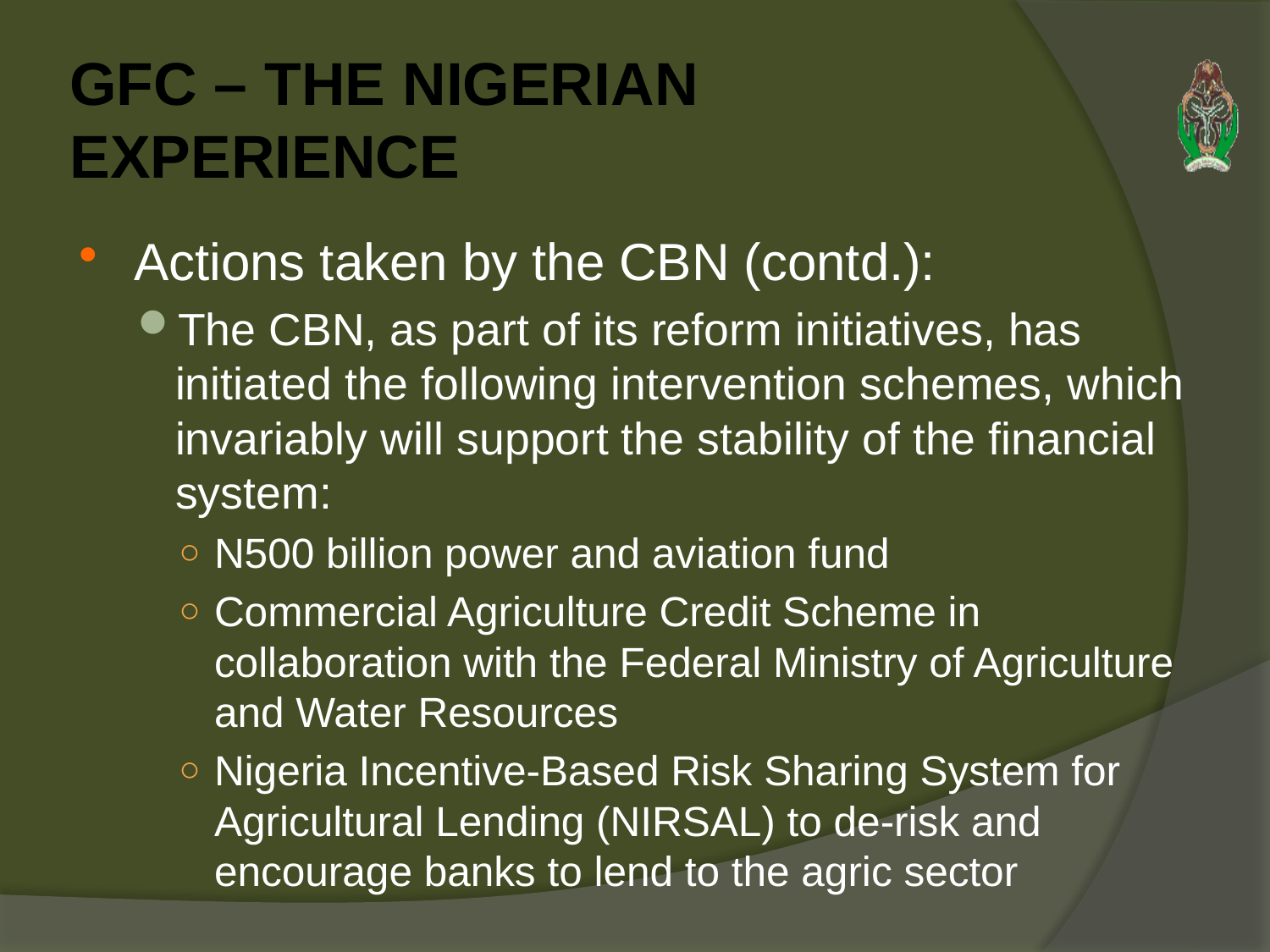

# GFC – THE NIGERIAN EXPERIENCE
Actions taken by the CBN (contd.):
The CBN, as part of its reform initiatives, has initiated the following intervention schemes, which invariably will support the stability of the financial system:
N500 billion power and aviation fund
Commercial Agriculture Credit Scheme in collaboration with the Federal Ministry of Agriculture and Water Resources
Nigeria Incentive-Based Risk Sharing System for Agricultural Lending (NIRSAL) to de-risk and encourage banks to lend to the agric sector